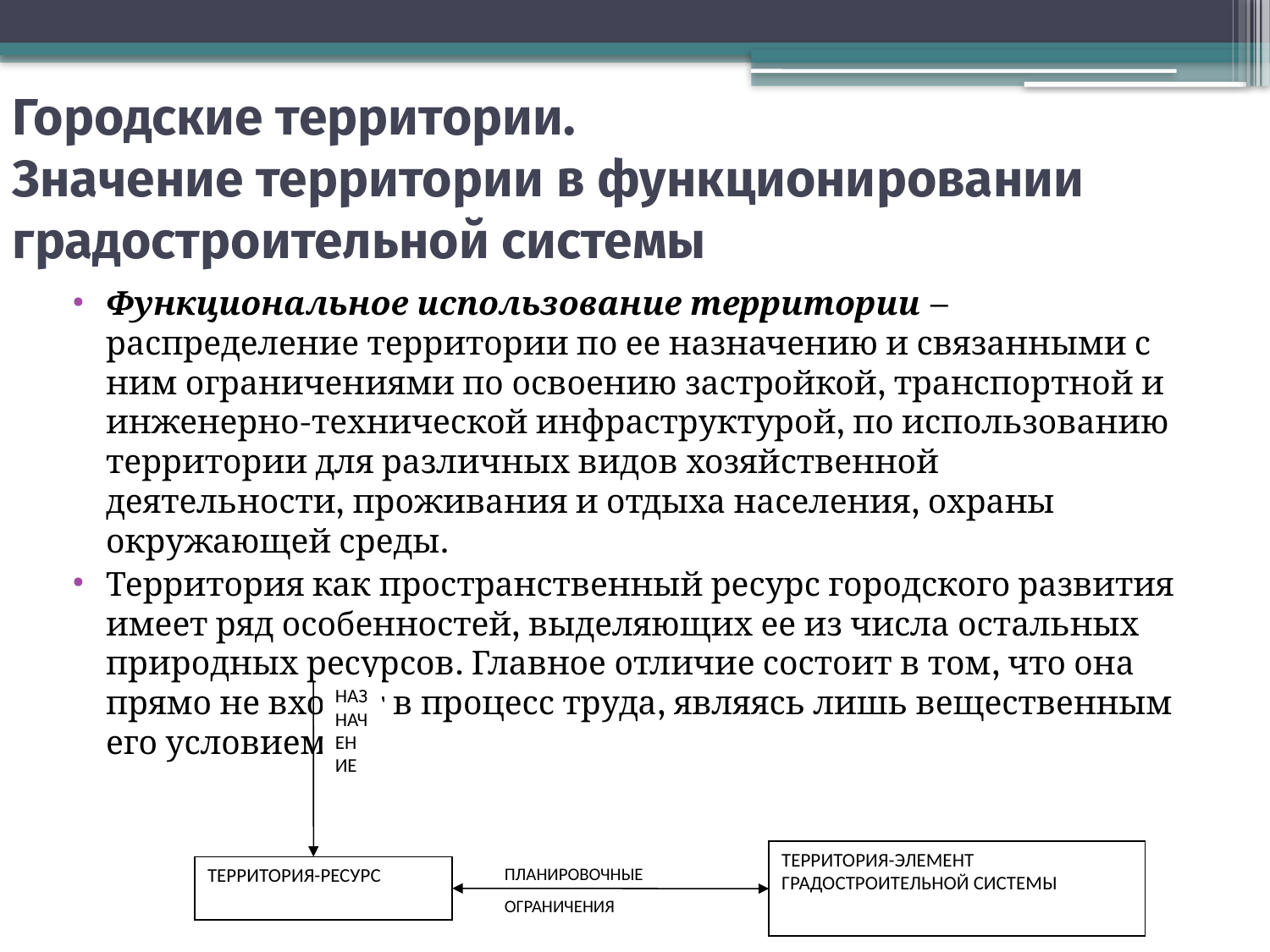

# Городские территории. Значение территории в функционировании градостроительной системы
Функциональное использование территории – распределение территории по ее назначению и связанными с ним ограничениями по освоению застройкой, транспортной и инженерно-технической инфраструктурой, по использованию территории для различных видов хозяйственной деятельности, проживания и отдыха населения, охраны окружающей среды.
Территория как пространственный ресурс городского развития имеет ряд особенностей, выделяющих ее из числа остальных природных ресурсов. Главное отличие состоит в том, что она прямо не входит в процесс труда, являясь лишь вещественным его условием.

НАЗНАЧЕНИЕ

ТЕРРИТОРИЯ-ЭЛЕМЕНТ ГРАДОСТРОИТЕЛЬНОЙ СИСТЕМЫ
ТЕРРИТОРИЯ-РЕСУРС
ПЛАНИРОВОЧНЫЕ

ОГРАНИЧЕНИЯ